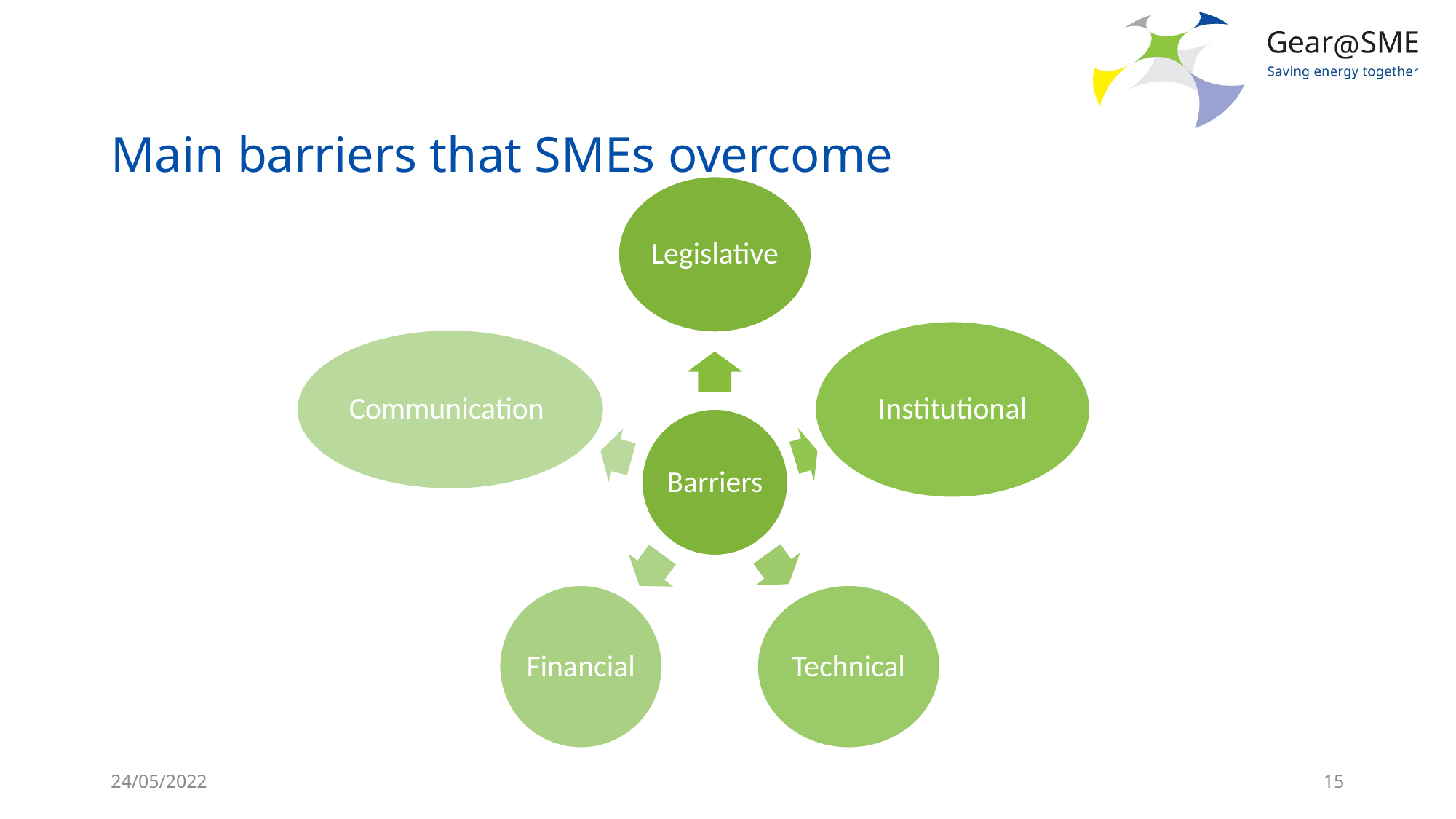

# Main barriers that SMEs overcome
Barriers

Legislative

Institutional

Technical

Financial

Communication

24/05/2022
15